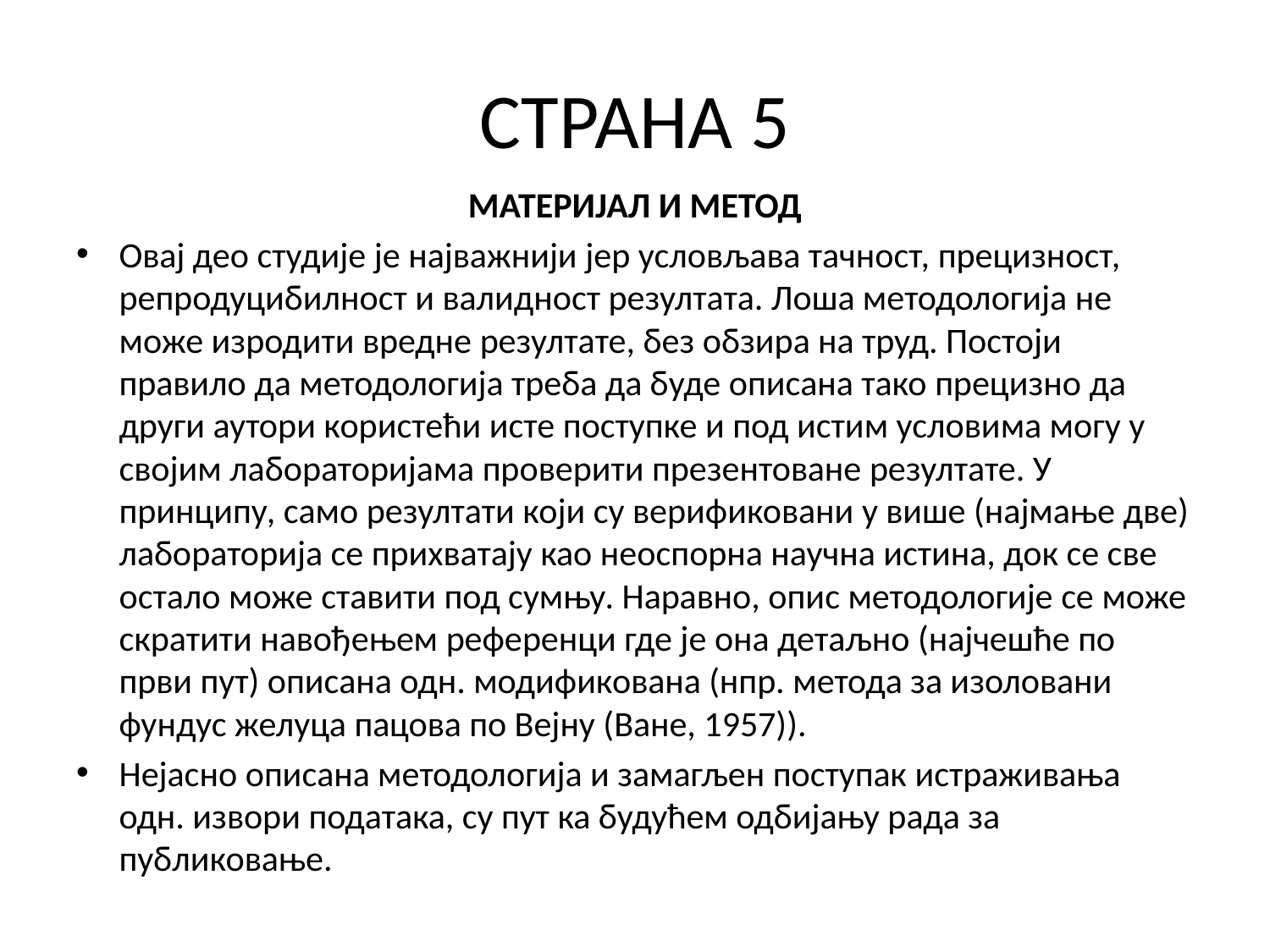

# СТРАНА 5
МАТЕРИЈАЛ И МЕТОД
Овај део студије је најважнији јер условљава тачност, прецизност, репродуцибилност и валидност резултата. Лоша методологија не може изродити вредне резултате, без обзира на труд. Постоји правило да методологија треба да буде описана тако прецизно да други аутори користећи исте поступке и под истим условима могу у својим лабораторијама проверити презентоване резултате. У принципу, само резултати који су верификовани у више (најмање две) лабораторија се прихватају као неоспорна научна истина, док се све остало може ставити под сумњу. Наравно, опис методологије се може скратити навођењем референци где је она детаљно (најчешће по први пут) описана одн. модификована (нпр. метода за изоловани фундус желуца пацова по Вејну (Ване, 1957)).
Нејасно описана методологија и замагљен поступак истраживања одн. извори података, су пут ка будућем одбијању рада за публиковање.